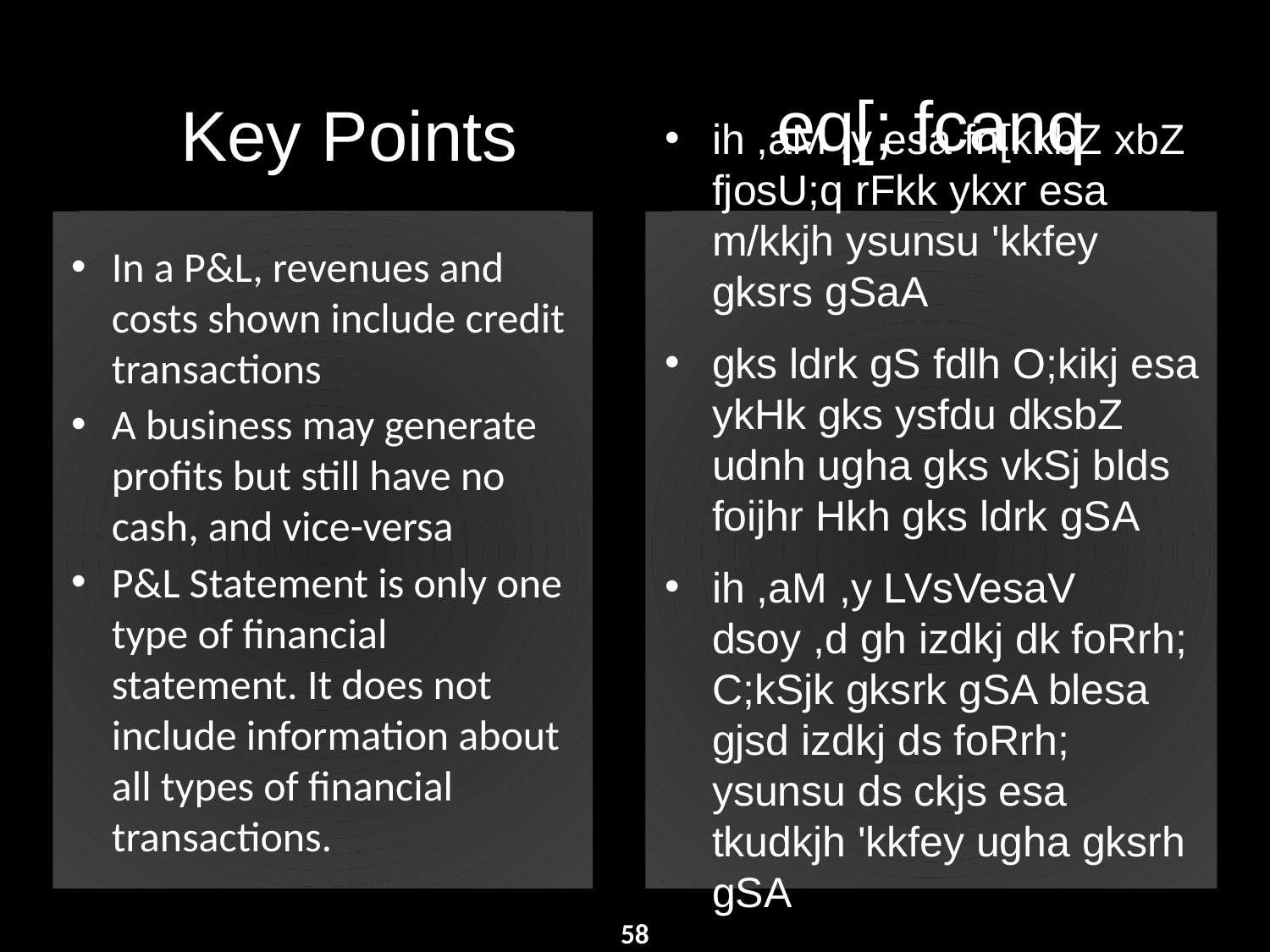

eq[; fcanq
Key Points
In a P&L, revenues and costs shown include credit transactions
A business may generate profits but still have no cash, and vice-versa
P&L Statement is only one type of financial statement. It does not include information about all types of financial transactions.
ih ,aM ,y esa fn[kkbZ xbZ fjosU;q rFkk ykxr esa m/kkjh ysunsu 'kkfey gksrs gSaA
gks ldrk gS fdlh O;kikj esa ykHk gks ysfdu dksbZ udnh ugha gks vkSj blds foijhr Hkh gks ldrk gSA
ih ,aM ,y LVsVesaV dsoy ,d gh izdkj dk foRrh; C;kSjk gksrk gSA blesa gjsd izdkj ds foRrh; ysunsu ds ckjs esa tkudkjh 'kkfey ugha gksrh gSA

58